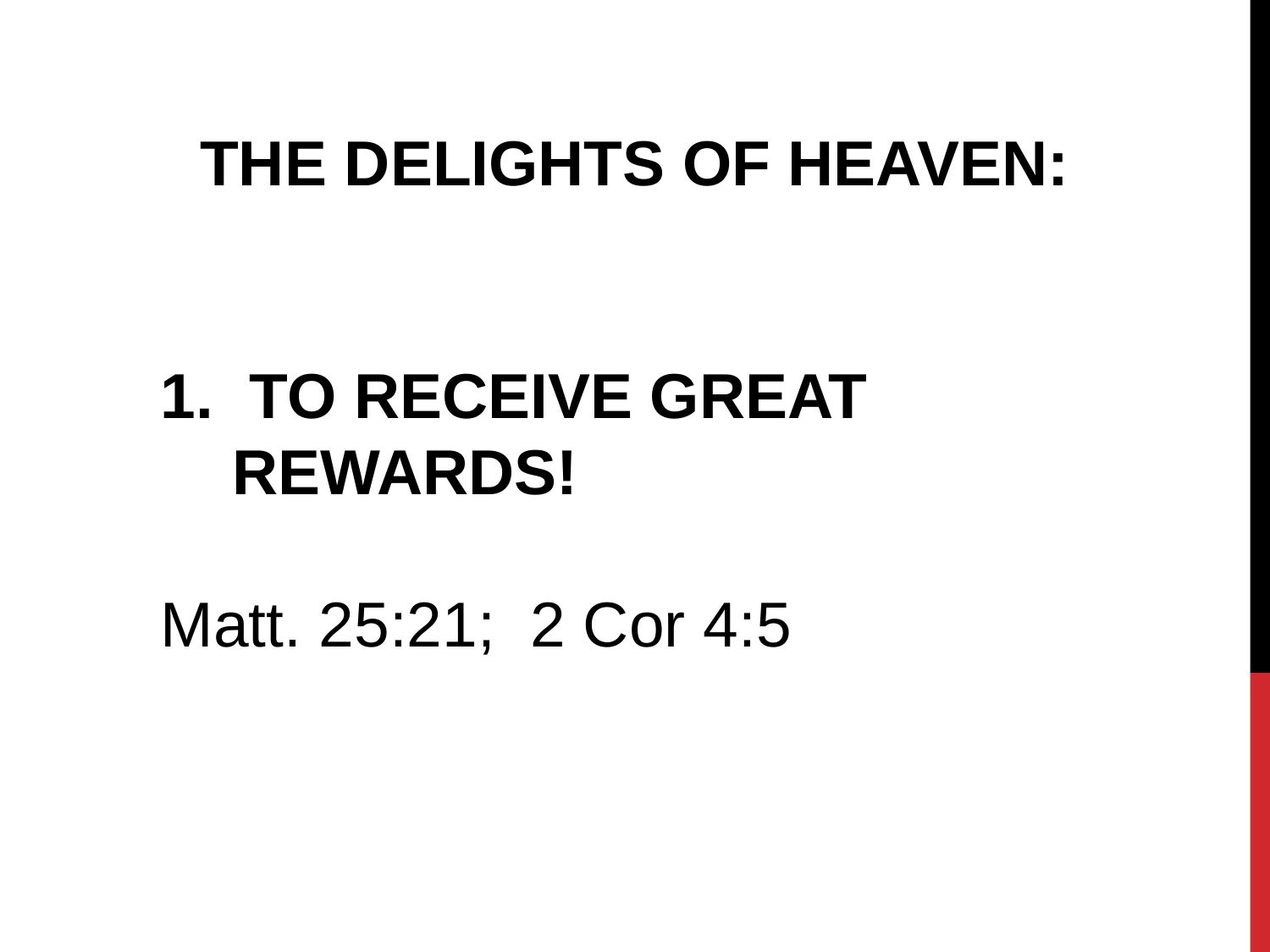

THE DELIGHTS OF HEAVEN:
 TO RECEIVE GREAT REWARDS!

Matt. 25:21;  2 Cor 4:5